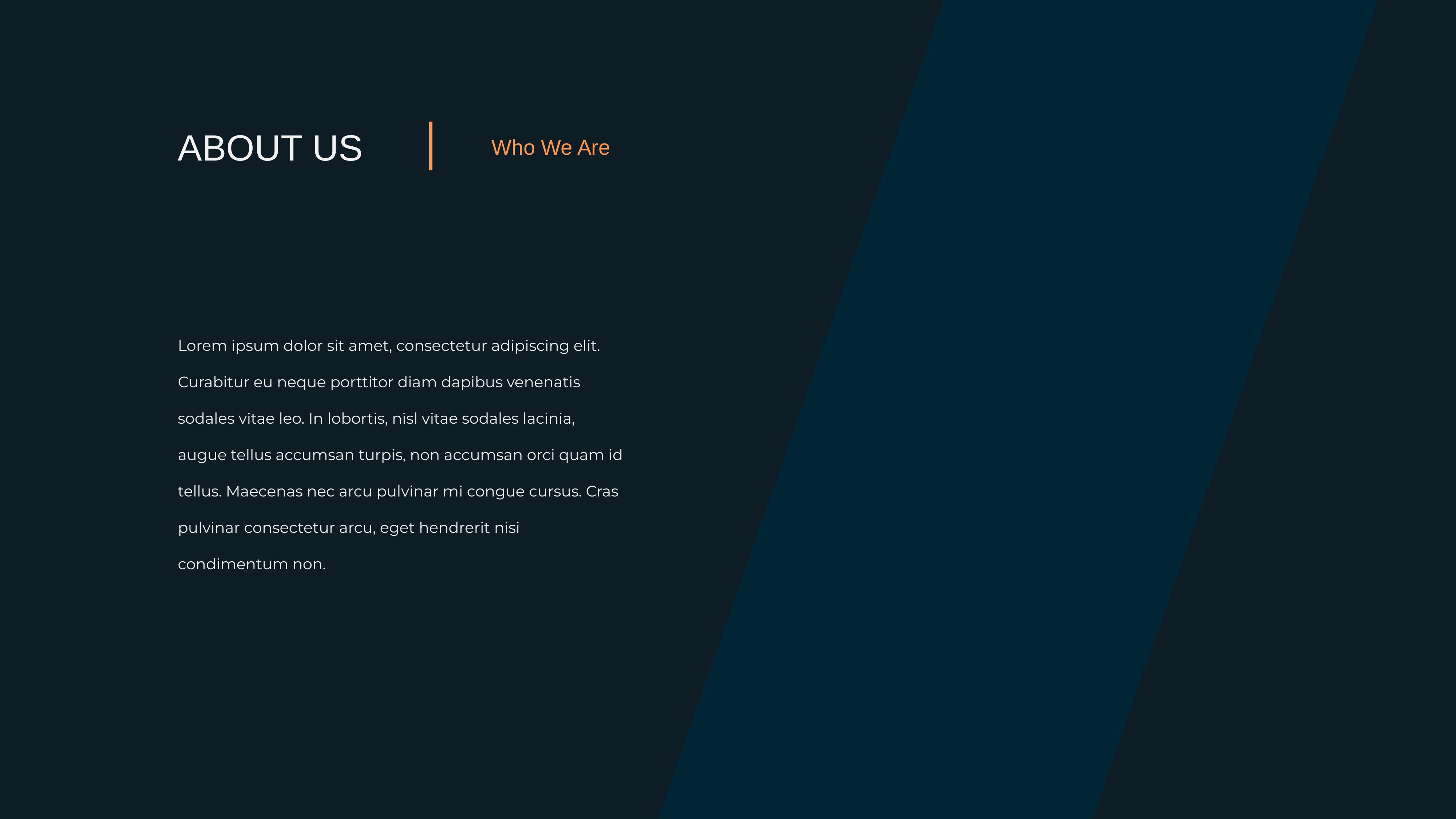

ABOUT US
Who We Are
Lorem ipsum dolor sit amet, consectetur adipiscing elit. Curabitur eu neque porttitor diam dapibus venenatis sodales vitae leo. In lobortis, nisl vitae sodales lacinia, augue tellus accumsan turpis, non accumsan orci quam id tellus. Maecenas nec arcu pulvinar mi congue cursus. Cras pulvinar consectetur arcu, eget hendrerit nisi condimentum non.